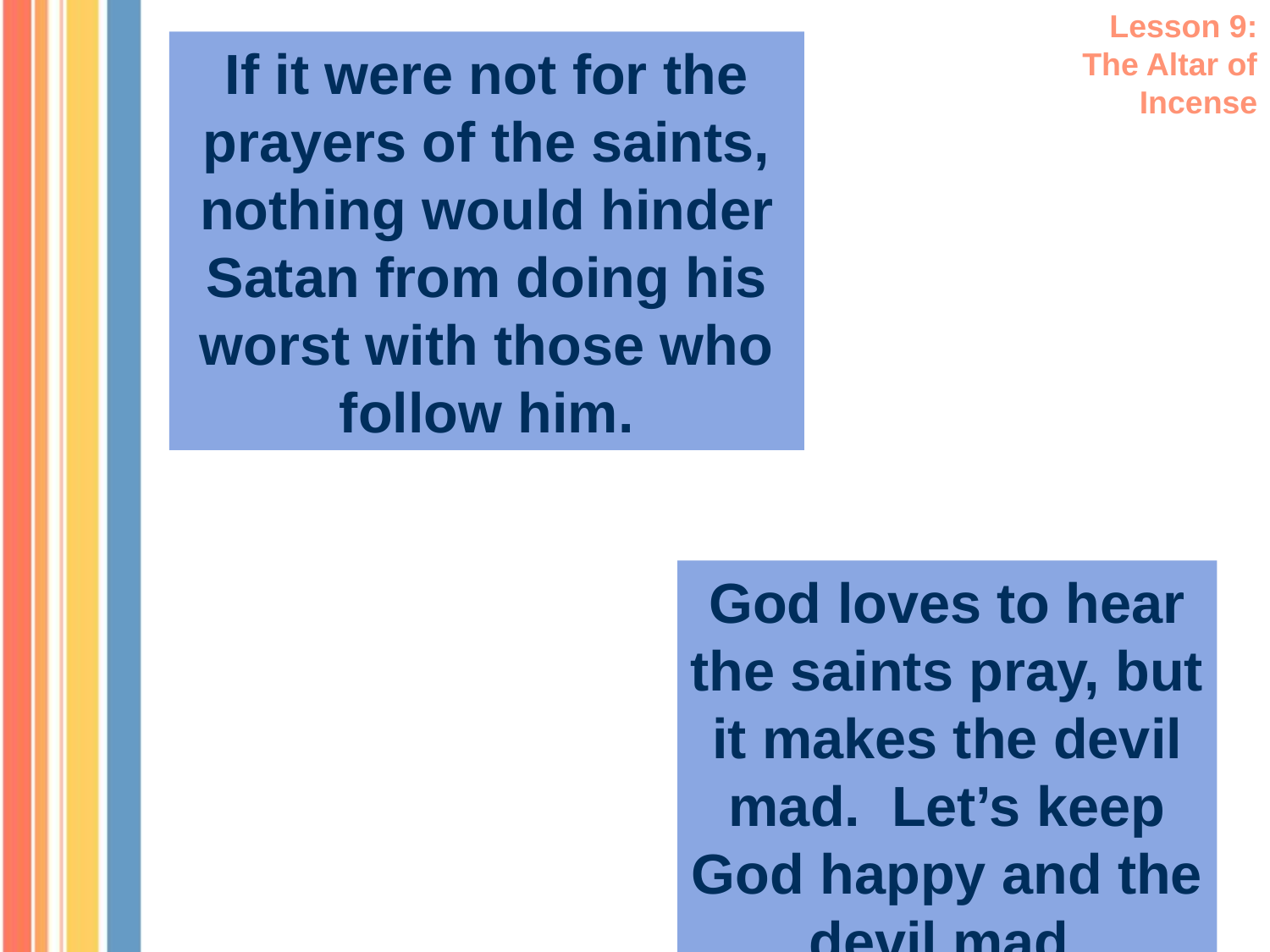

Lesson 9: The Altar of Incense
If it were not for the prayers of the saints, nothing would hinder Satan from doing his worst with those who follow him.
God loves to hear the saints pray, but it makes the devil mad.  Let’s keep God happy and the devil mad.